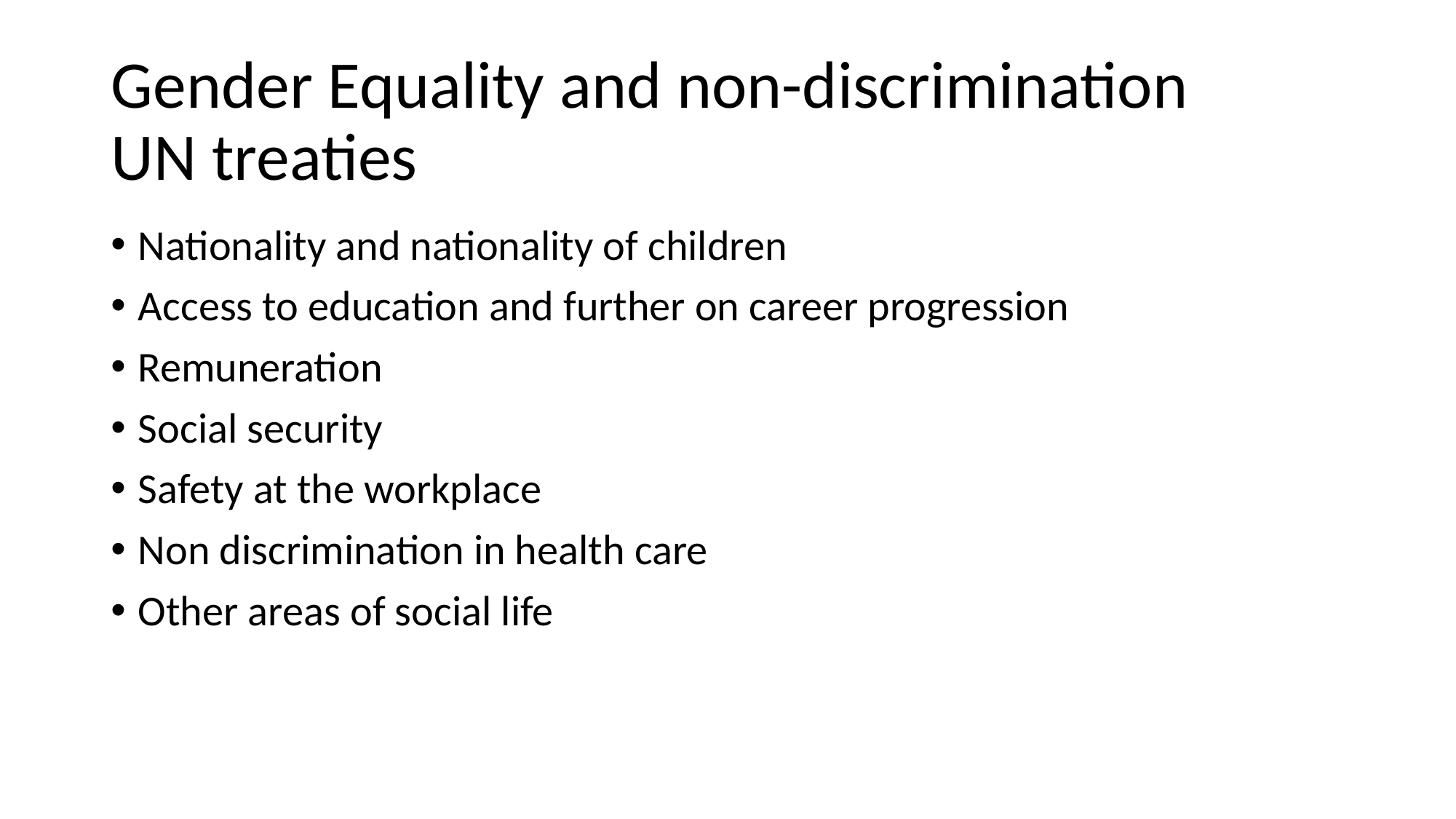

# Gender Equality and non-discrimination UN treaties
Nationality and nationality of children
Access to education and further on career progression
Remuneration
Social security
Safety at the workplace
Non discrimination in health care
Other areas of social life